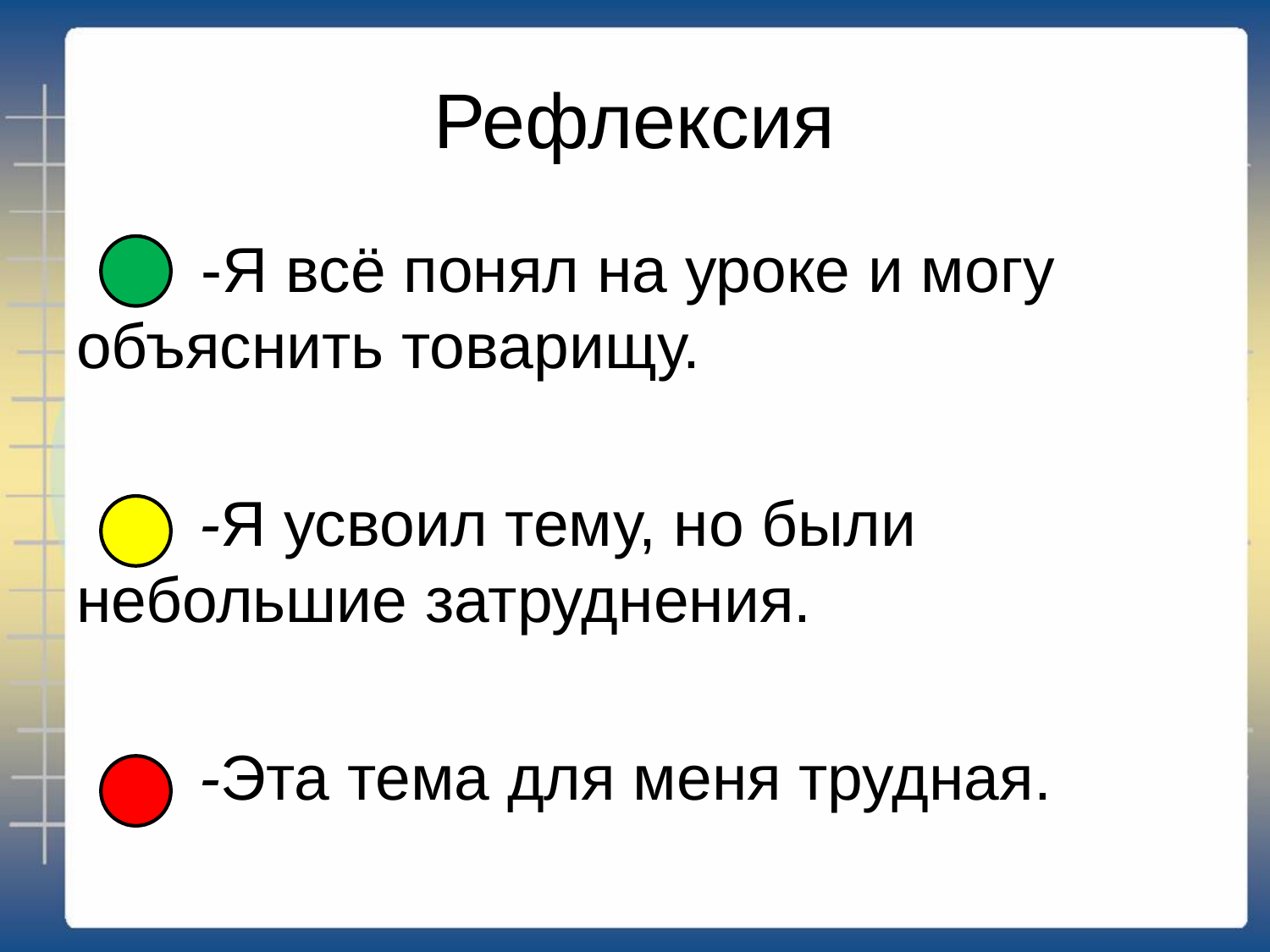

# Рефлексия
        -Я всё понял на уроке и могу объяснить товарищу.

       -Я усвоил тему, но были небольшие затруднения.

       -Эта тема для меня трудная.